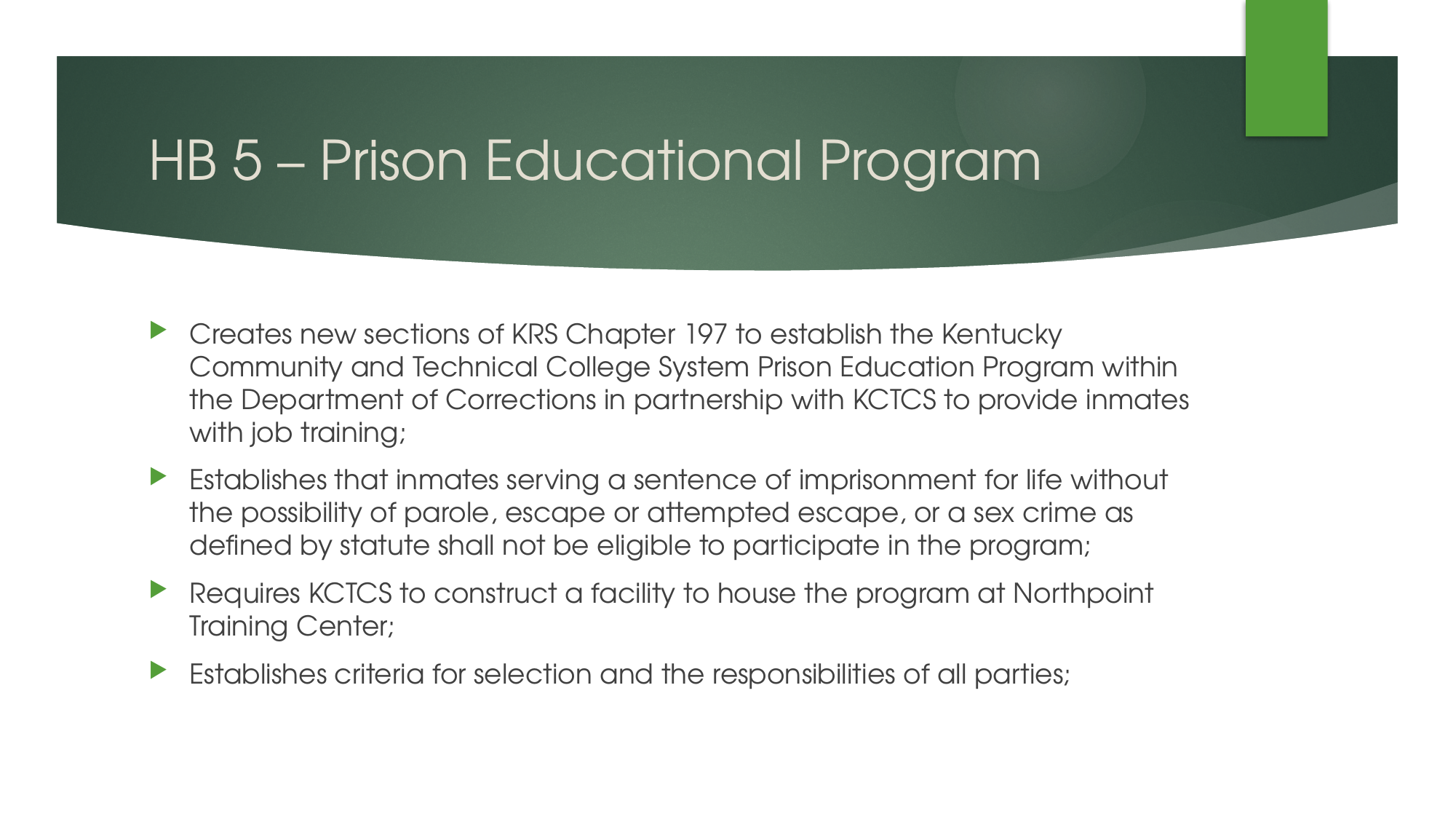

# HB 5 – Prison Educational Program
Creates new sections of KRS Chapter 197 to establish the Kentucky Community and Technical College System Prison Education Program within the Department of Corrections in partnership with KCTCS to provide inmates with job training;
Establishes that inmates serving a sentence of imprisonment for life without the possibility of parole, escape or attempted escape, or a sex crime as defined by statute shall not be eligible to participate in the program;
Requires KCTCS to construct a facility to house the program at Northpoint Training Center;
Establishes criteria for selection and the responsibilities of all parties;